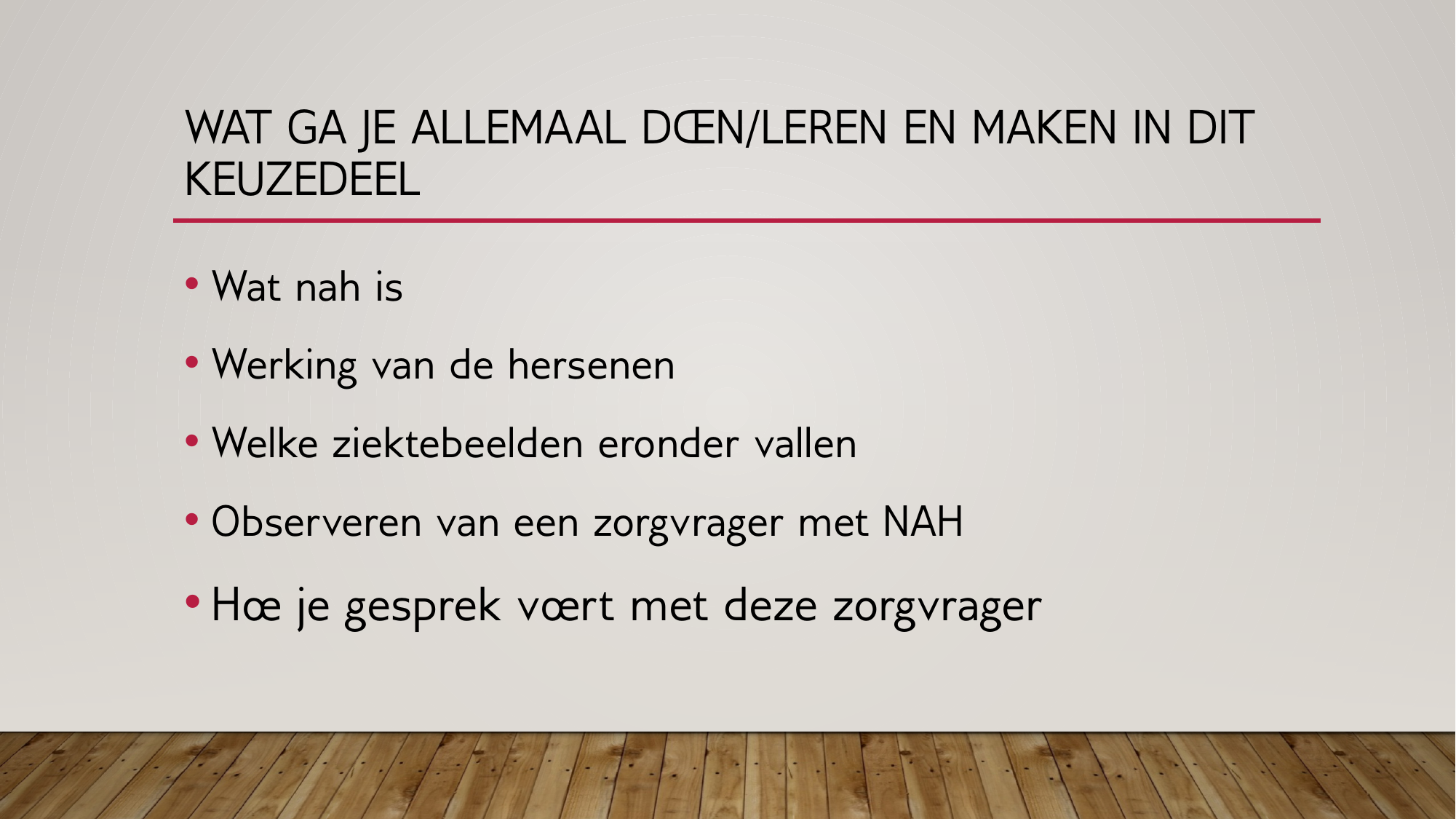

# Wat ga je allemaal doen/leren en maken in dit keuzedeel
Wat nah is
Werking van de hersenen
Welke ziektebeelden eronder vallen
Observeren van een zorgvrager met NAH
Hoe je gesprek voert met deze zorgvrager